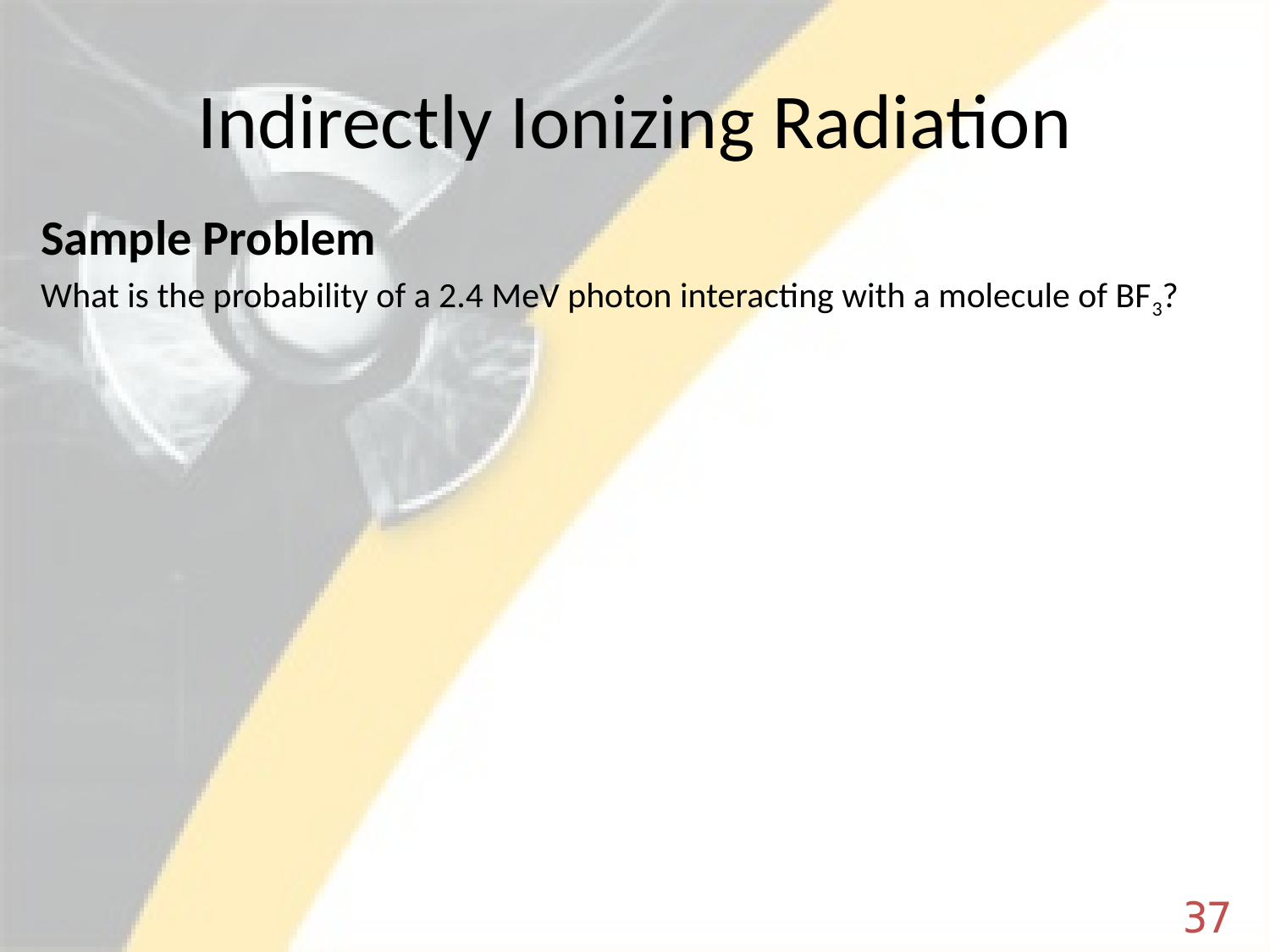

# Indirectly Ionizing Radiation
Sample Problem
What is the probability of a 2.4 MeV photon interacting with a molecule of BF3?